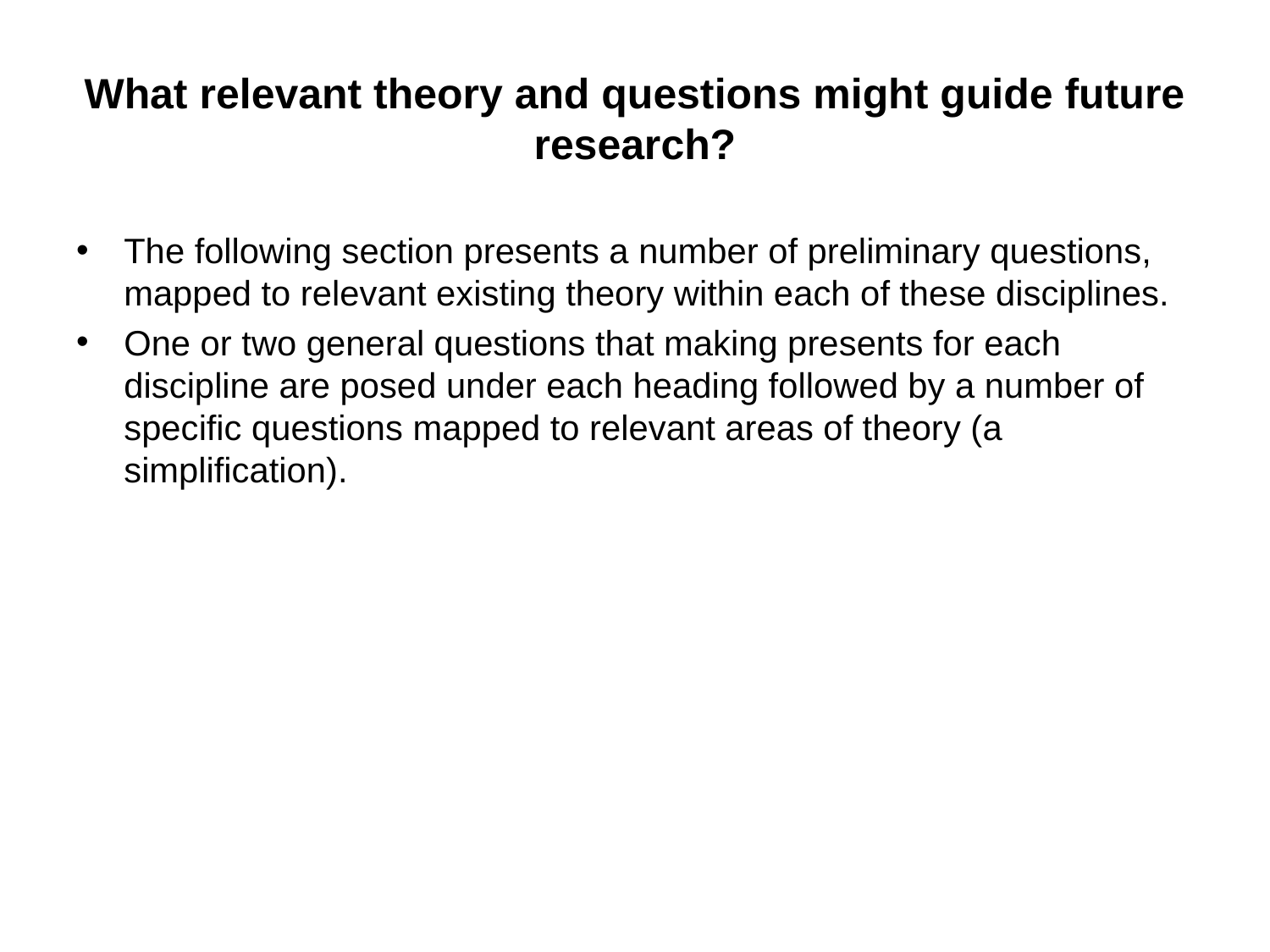

# What relevant theory and questions might guide future research?
The following section presents a number of preliminary questions, mapped to relevant existing theory within each of these disciplines.
One or two general questions that making presents for each discipline are posed under each heading followed by a number of specific questions mapped to relevant areas of theory (a simplification).